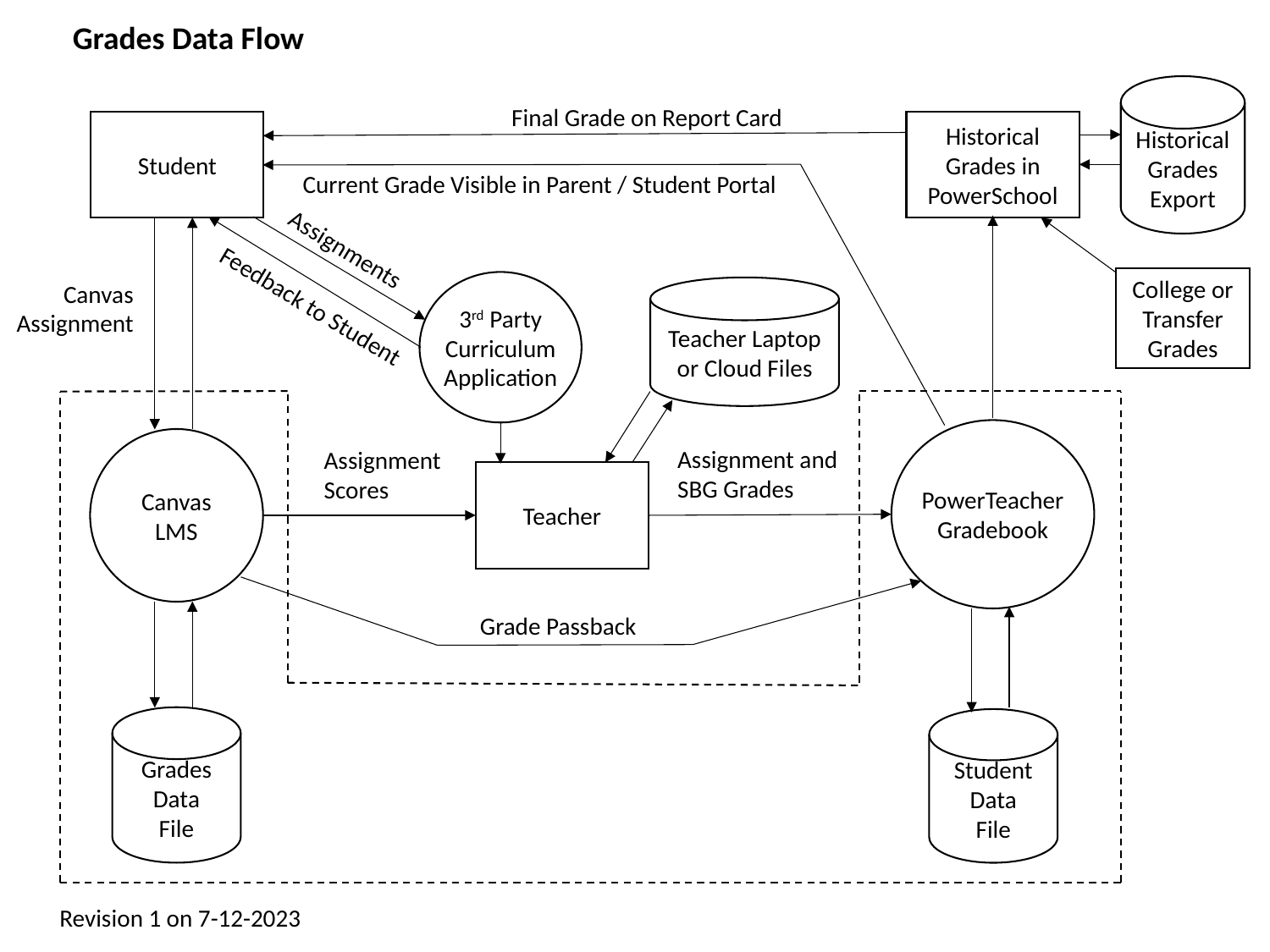

Grades Data Flow
Historical
Grades
Export
Final Grade on Report Card
Student
Historical Grades in PowerSchool
Current Grade Visible in Parent / Student Portal
Assignments
College or Transfer Grades
3rd Party
Curriculum
Application
Canvas
Assignment
Teacher Laptop or Cloud Files
Feedback to Student
PowerTeacher
Gradebook
Canvas
LMS
Assignment and SBG Grades
Assignment Scores
Teacher
Grade Passback
Grades
Data
File
Student
Data
File
Revision 1 on 7-12-2023